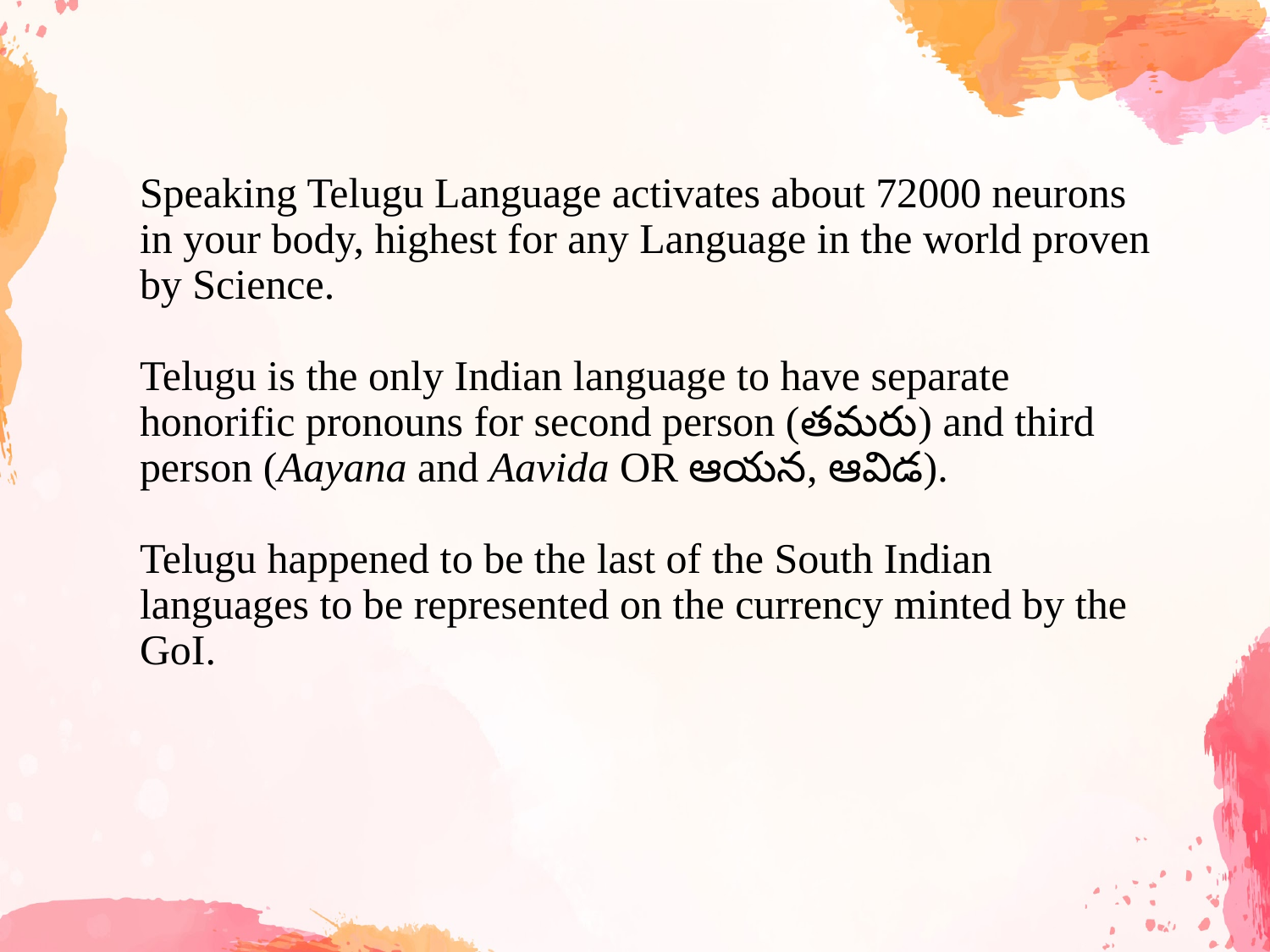

Speaking Telugu Language activates about 72000 neurons in your body, highest for any Language in the world proven by Science.

Telugu is the only Indian language to have separate honorific pronouns for second person (తమరు) and third person (Aayana and Aavida OR ఆయన, ఆవిడ).

Telugu happened to be the last of the South Indian languages to be represented on the currency minted by the GoI.